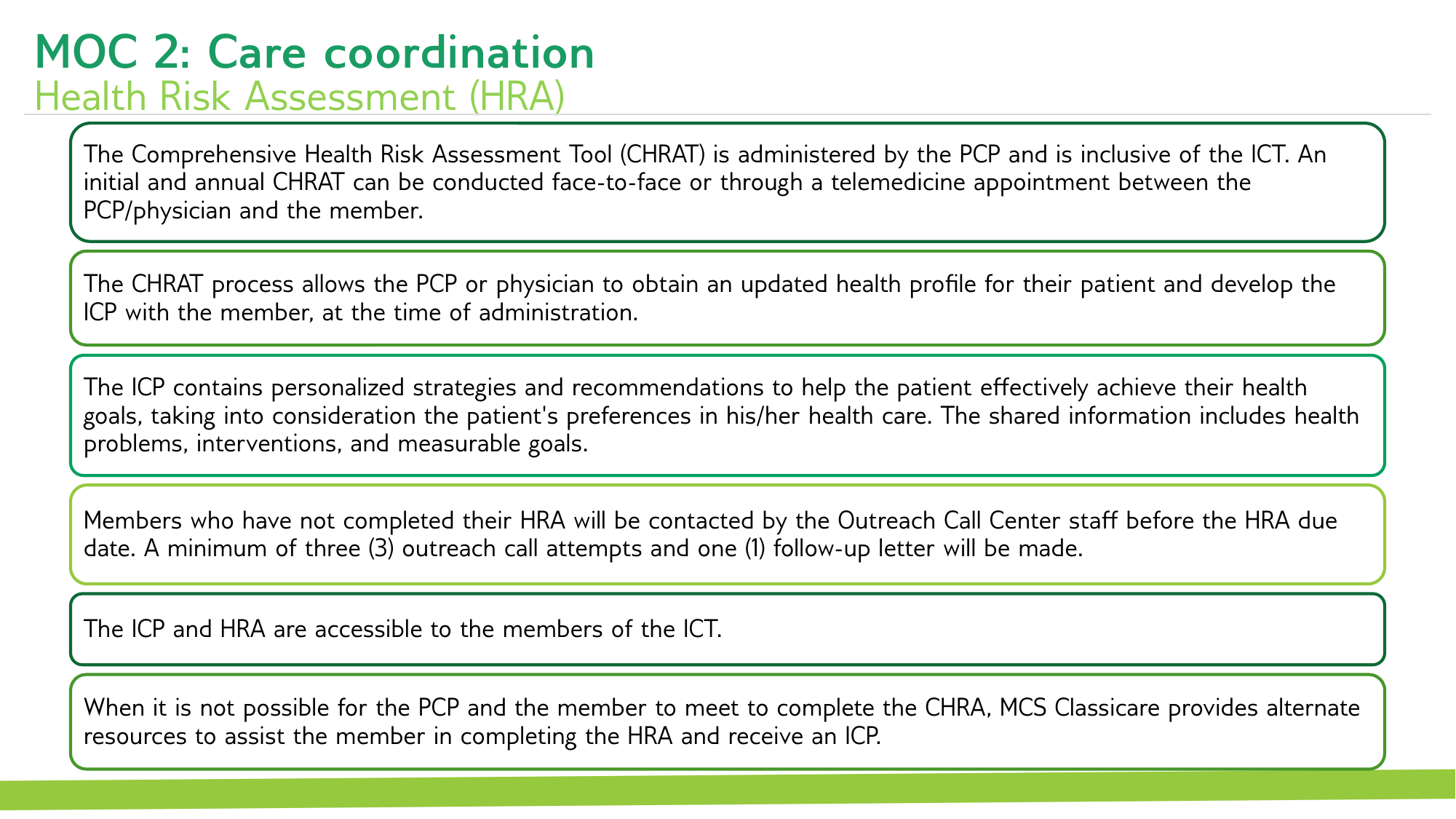

MOC 2: Care coordination: Health Risk Assessment (HRA) (cont.)
MOC 2: Care coordination
Health Risk Assessment (HRA)

The Comprehensive Health Risk Assessment Tool (CHRAT) is administered by the PCP and is inclusive of the ICT. An initial and annual CHRAT can be conducted face-to-face or through a telemedicine appointment between the PCP/physician and the member.

The CHRAT process allows the PCP or physician to obtain an updated health profile for their patient and develop the ICP with the member, at the time of administration.

The ICP contains personalized strategies and recommendations to help the patient effectively achieve their health goals, taking into consideration the patient's preferences in his/her health care. The shared information includes health problems, interventions, and measurable goals.

Members who have not completed their HRA will be contacted by the Outreach Call Center staff before the HRA due date. A minimum of three (3) outreach call attempts and one (1) follow-up letter will be made.

The ICP and HRA are accessible to the members of the ICT.

When it is not possible for the PCP and the member to meet to complete the CHRA, MCS Classicare provides alternate resources to assist the member in completing the HRA and receive an ICP.